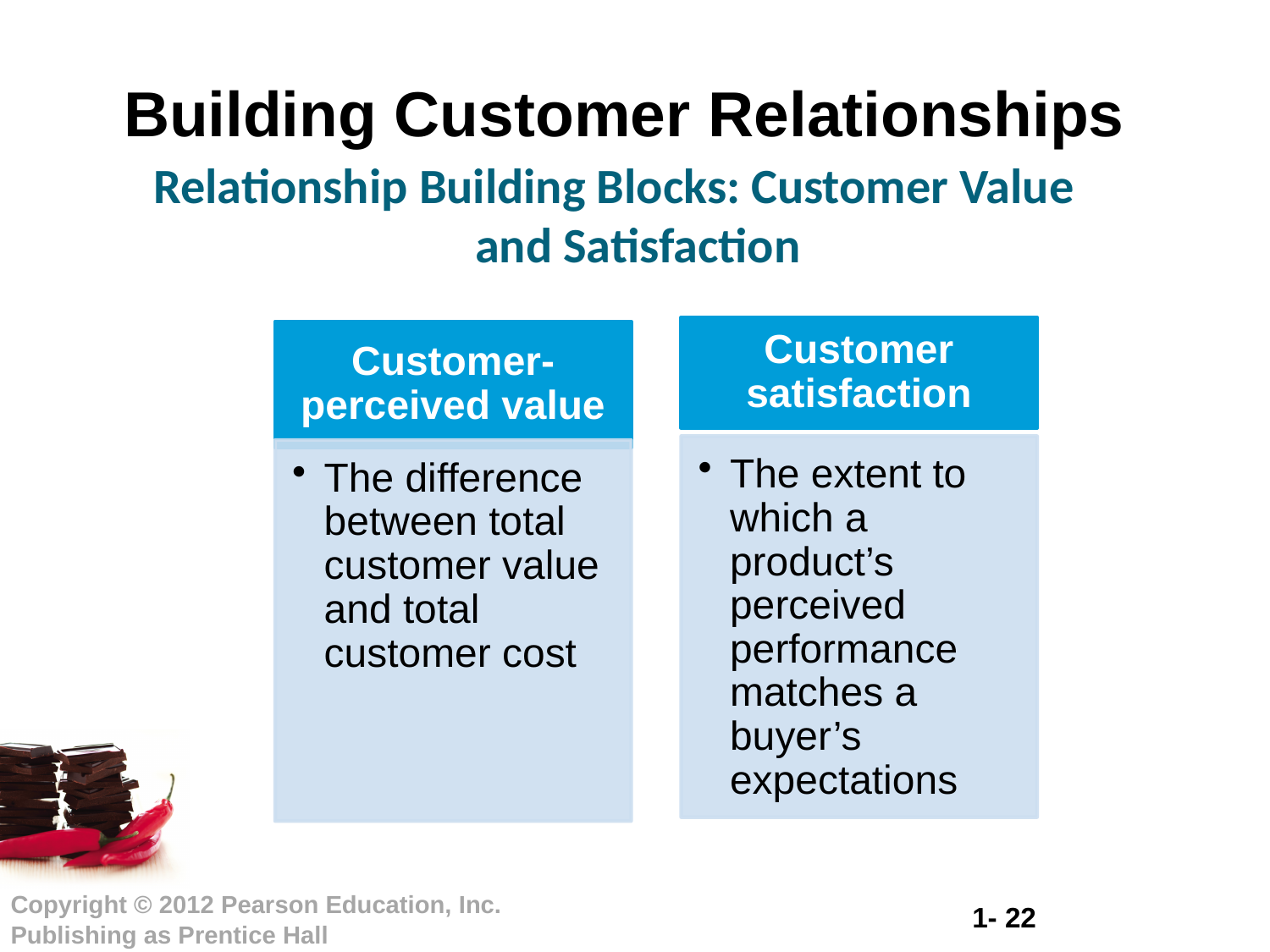

# Building Customer Relationships
Relationship Building Blocks: Customer Value and Satisfaction

Customer- perceived value
The difference between total customer value and total customer cost
Customer satisfaction
The extent to which a product’s perceived performance matches a buyer’s expectations